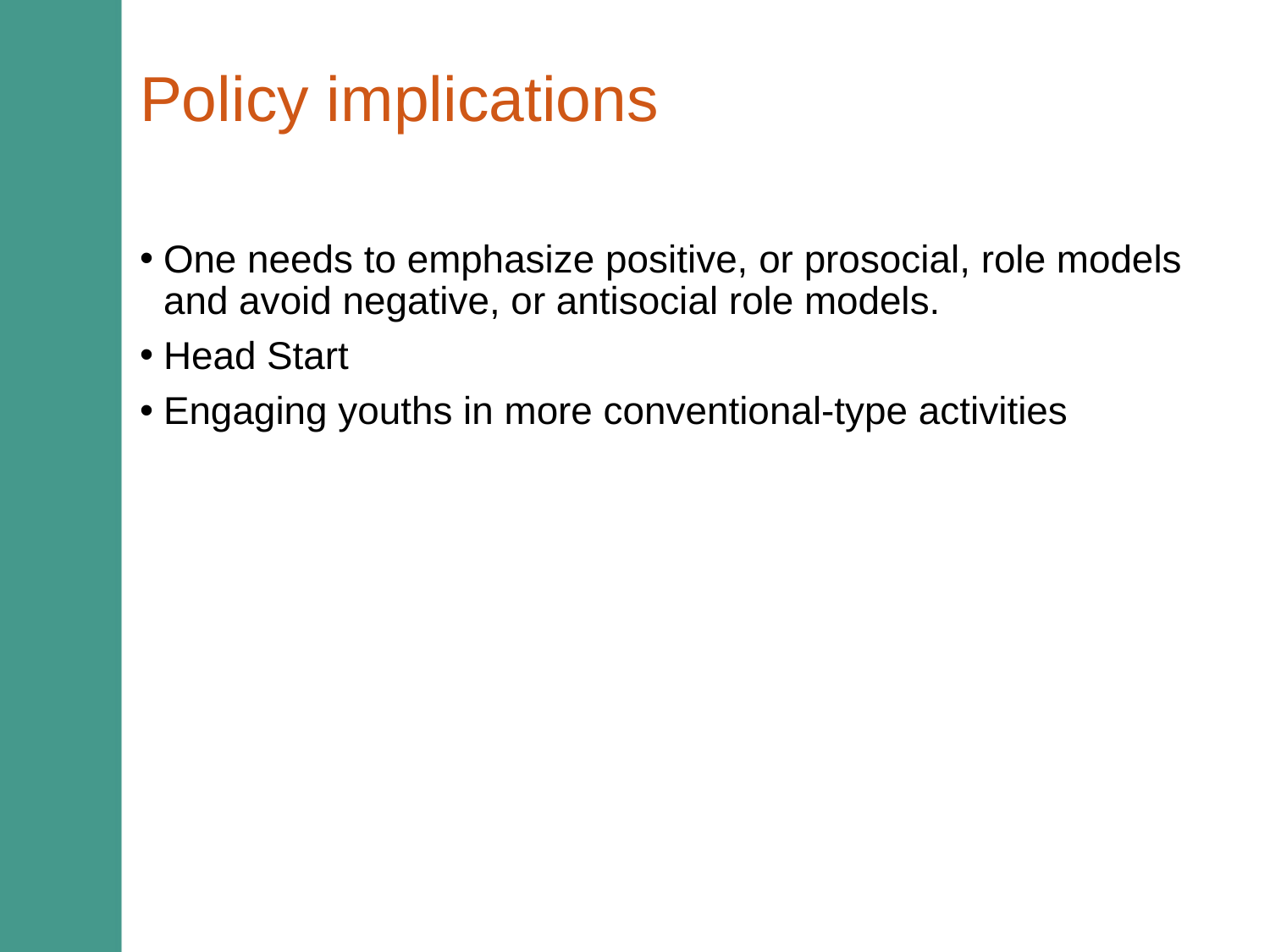

# Policy implications
One needs to emphasize positive, or prosocial, role models and avoid negative, or antisocial role models.
Head Start
Engaging youths in more conventional-type activities